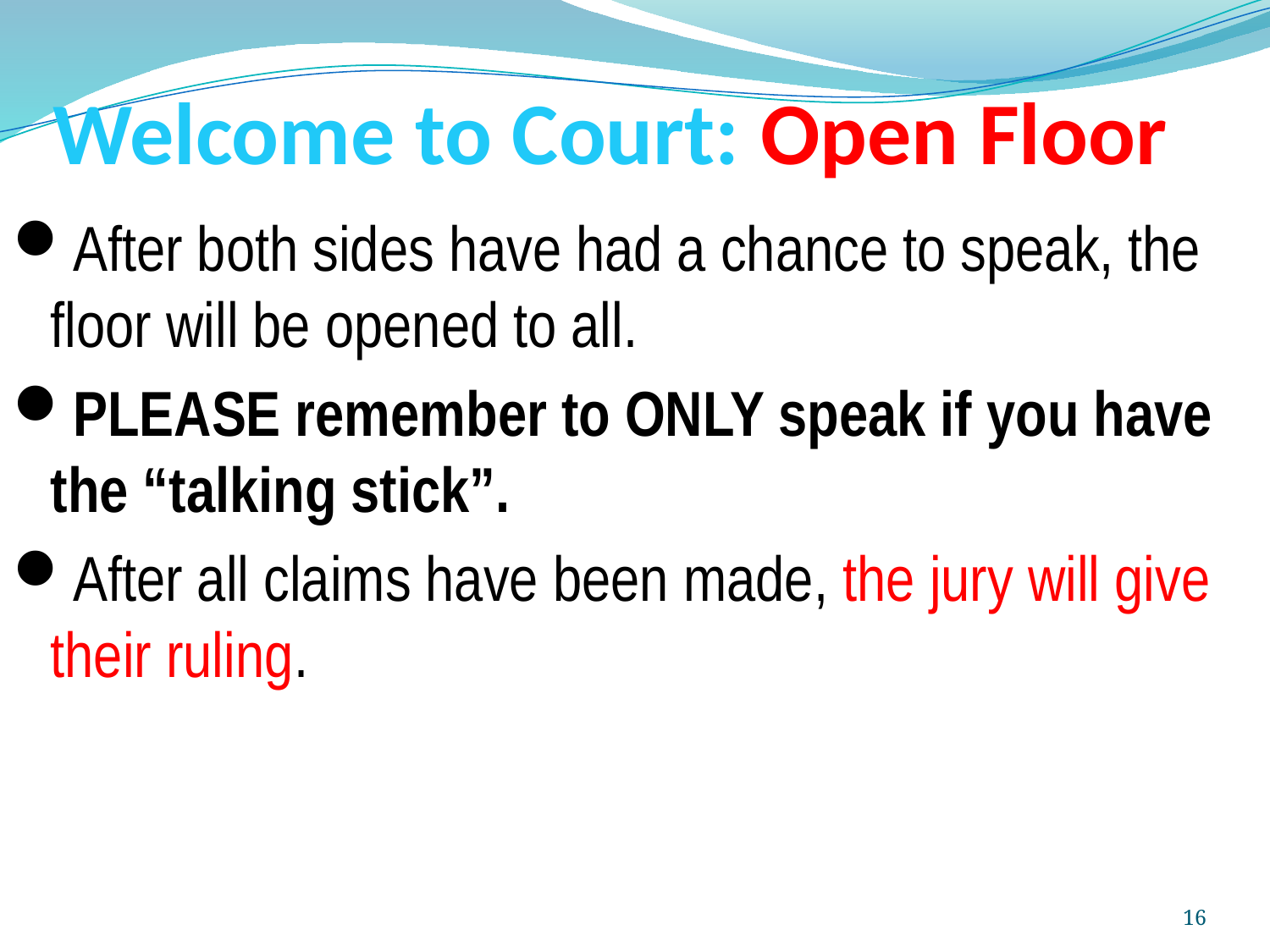

# Welcome to Court: Open Floor
After both sides have had a chance to speak, the floor will be opened to all.
PLEASE remember to ONLY speak if you have the “talking stick”.
After all claims have been made, the jury will give their ruling.
16